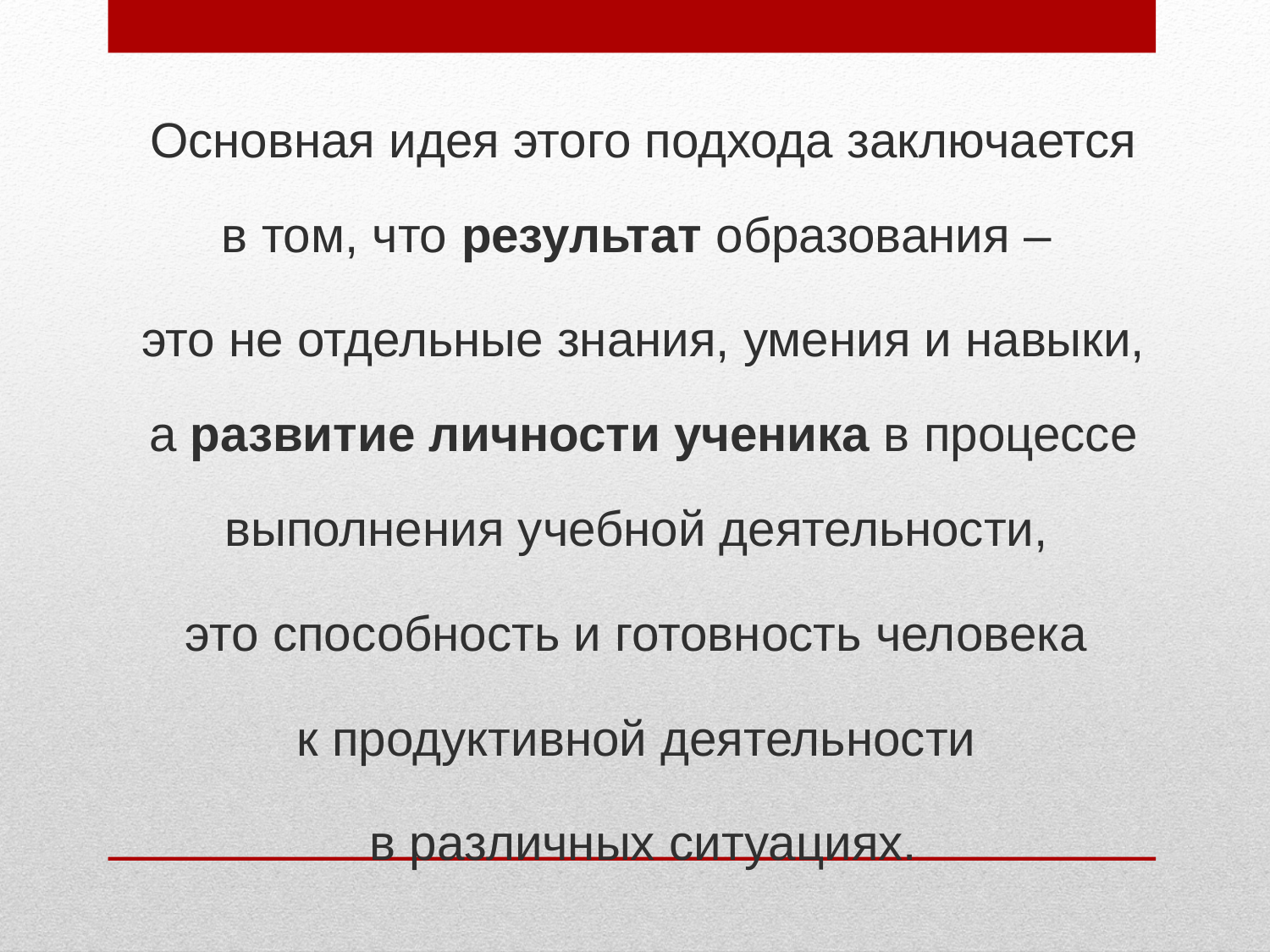

Основная идея этого подхода заключается в том, что результат образования –
это не отдельные знания, умения и навыки, а развитие личности ученика в процессе выполнения учебной деятельности,
это способность и готовность человека
к продуктивной деятельности
в различных ситуациях.